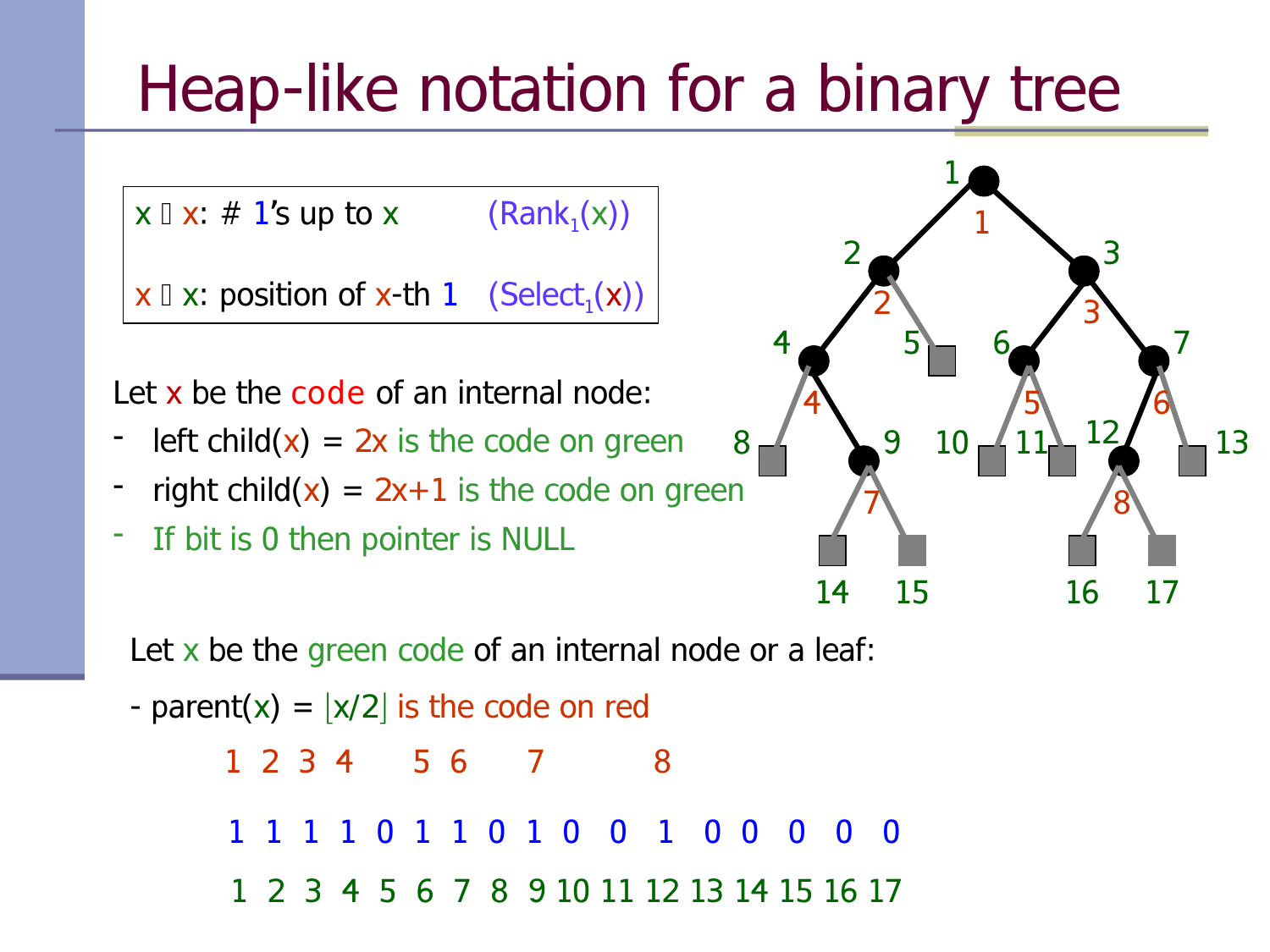

# Heap-like notation for a binary tree

1

x → x: # 1’s up to x         (Rank1(x))

x → x: position of x-th 1   (Select1(x))
1
2
3

2

3
4
5
6
7

Let x be the code of an internal node:
left child(x) = 2x is the code on green
right child(x) = 2x+1 is the code on green
If bit is 0 then pointer is NULL

4
5
6
12
8
9
10
11
13

7
8

14
15
16
17
Let x be the green code of an internal node or a leaf:
- parent(x) = ⌊x/2⌋ is the code on red
1  2  3  4      5  6      7           8
1  1  1  1  0  1  1  0  1  0   0   1   0  0   0   0   0
1  2  3  4  5  6  7  8  9 10 11 12 13 14 15 16 17